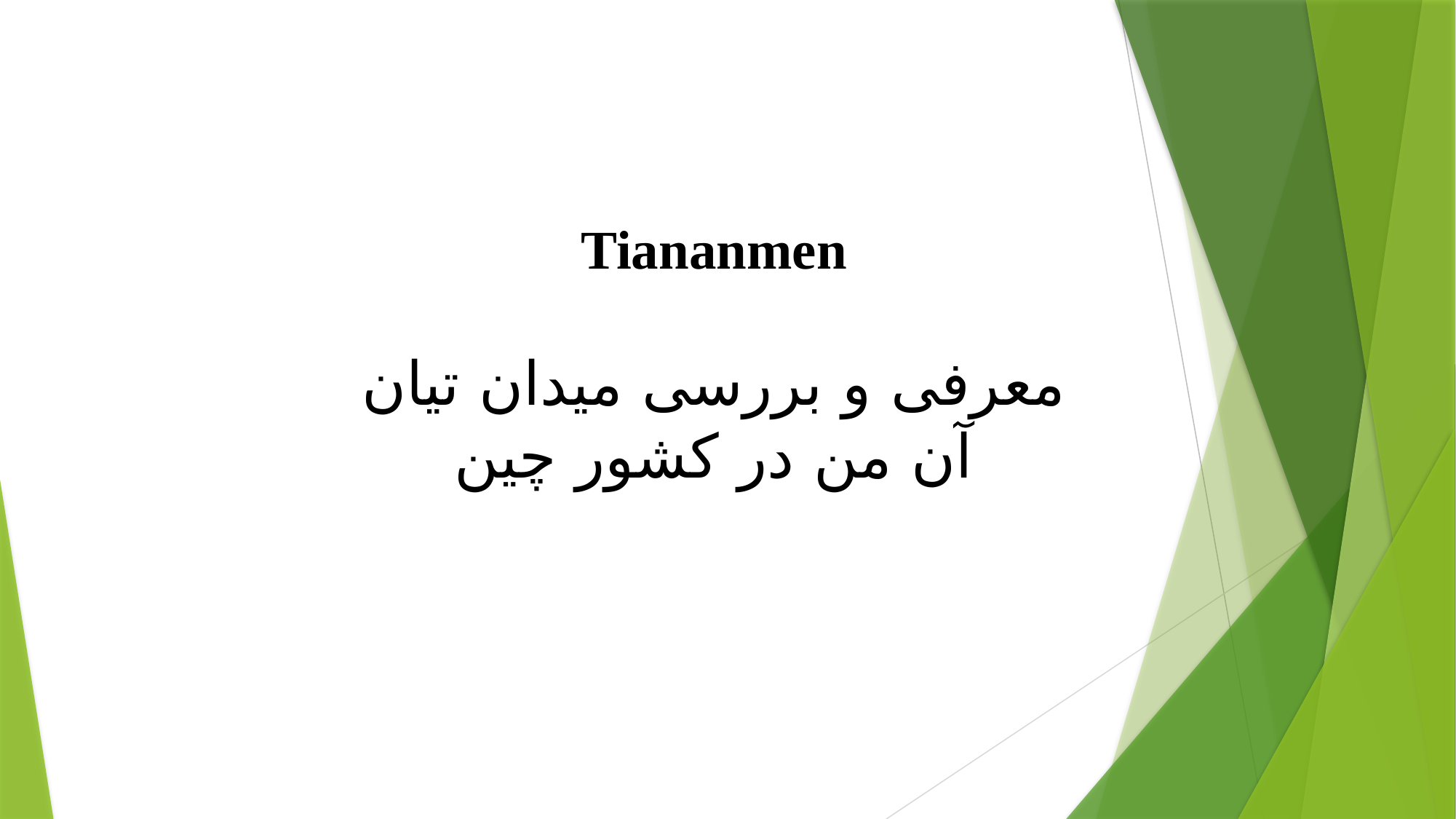

Tiananmen

معرفی و بررسی میدان تیان آن من در کشور چین